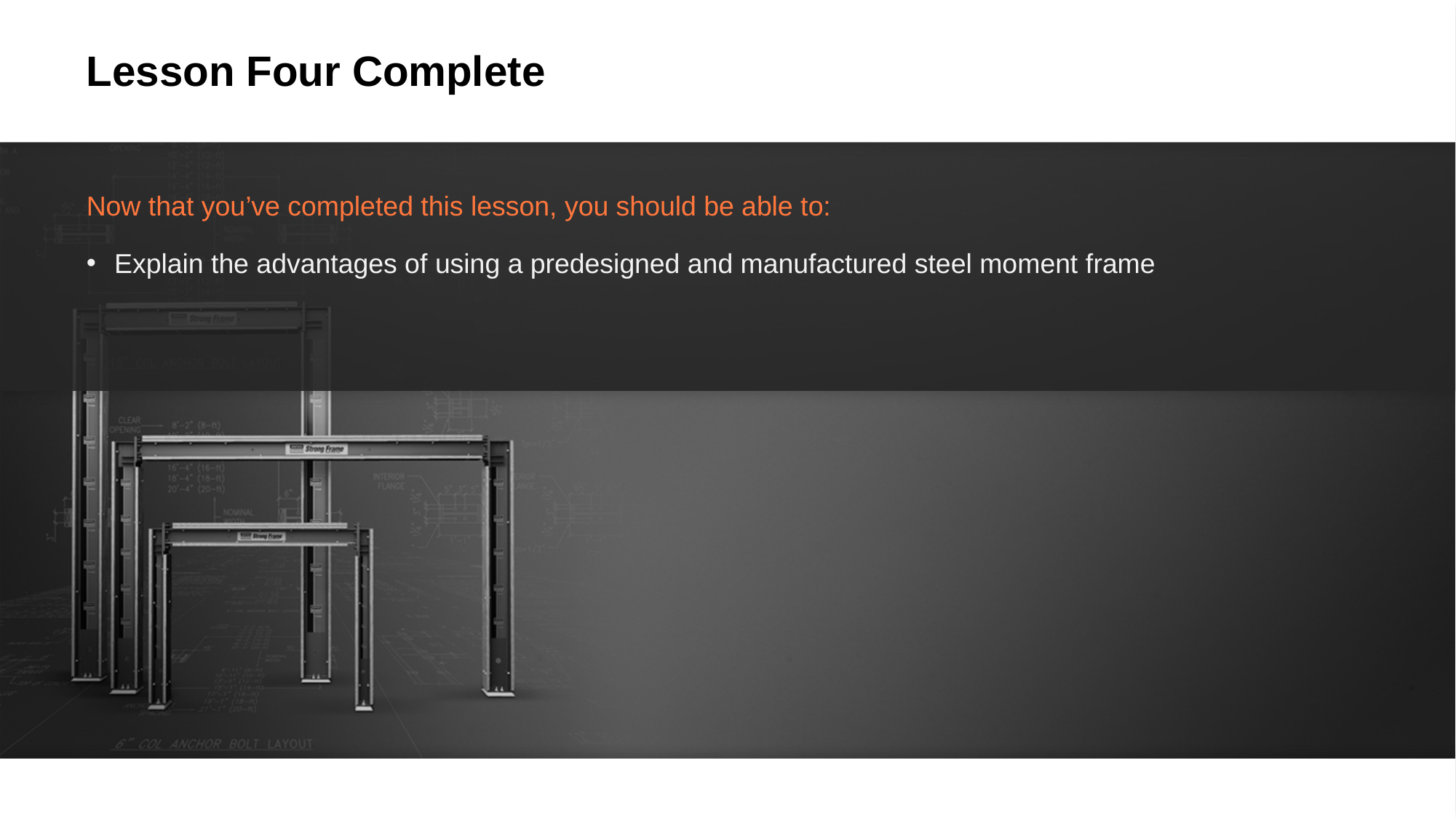

# Lesson Four Complete
Now that you’ve completed this lesson, you should be able to:
Explain the advantages of using a predesigned and manufactured steel moment frame